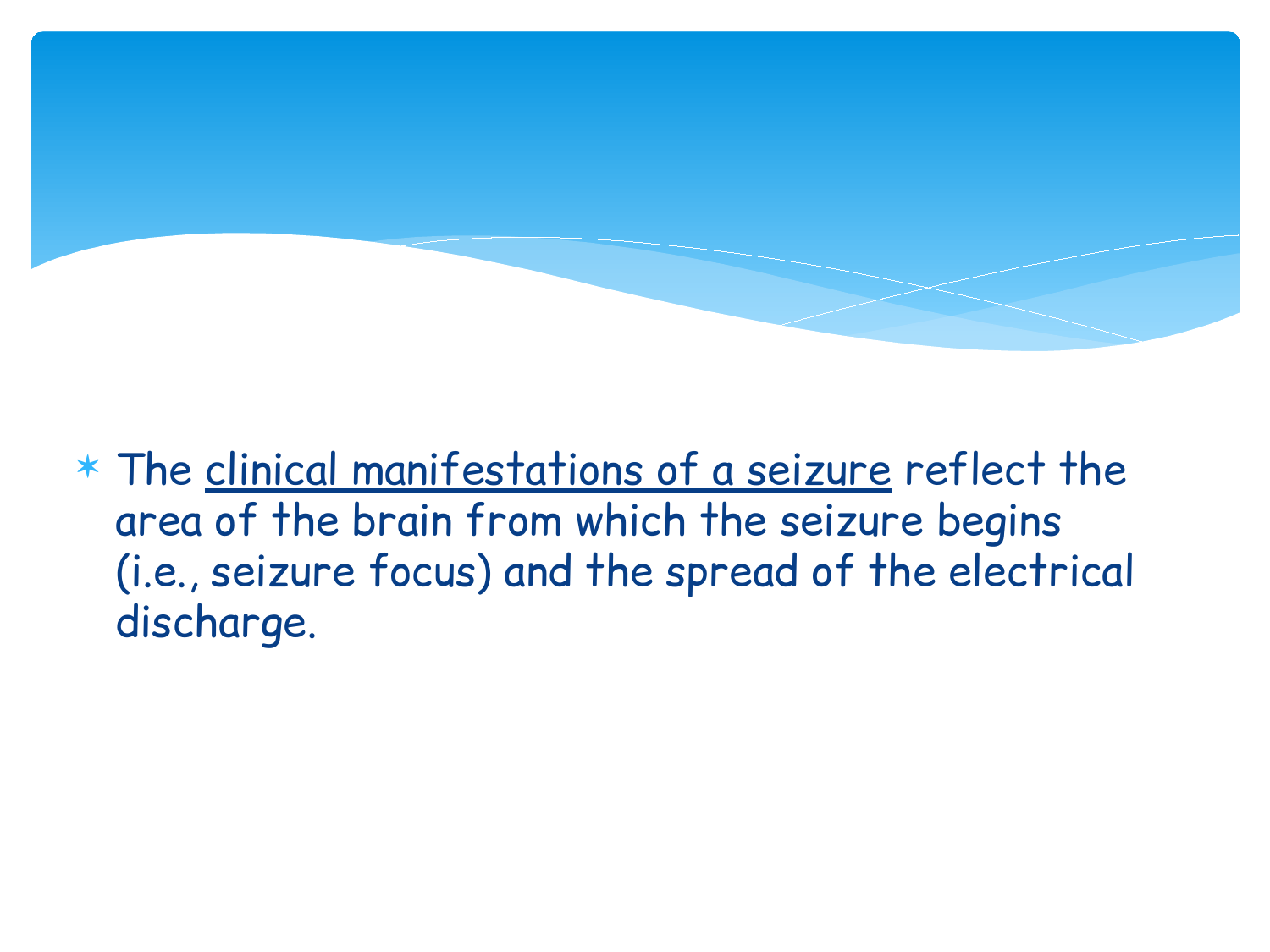

The clinical manifestations of a seizure reflect the area of the brain from which the seizure begins (i.e., seizure focus) and the spread of the electrical discharge.